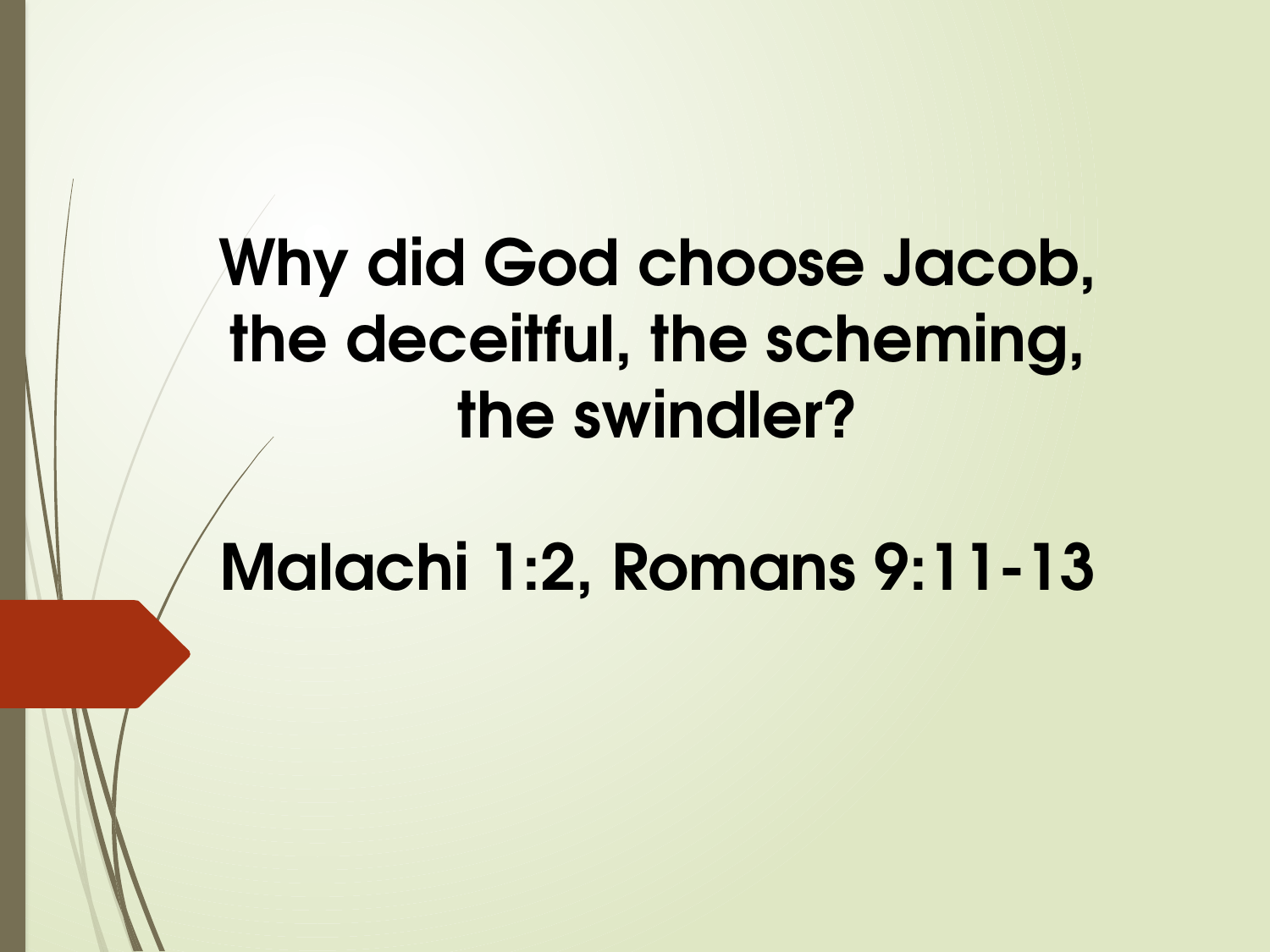

Why did God choose Jacob, the deceitful, the scheming, the swindler?

Malachi 1:2, Romans 9:11-13